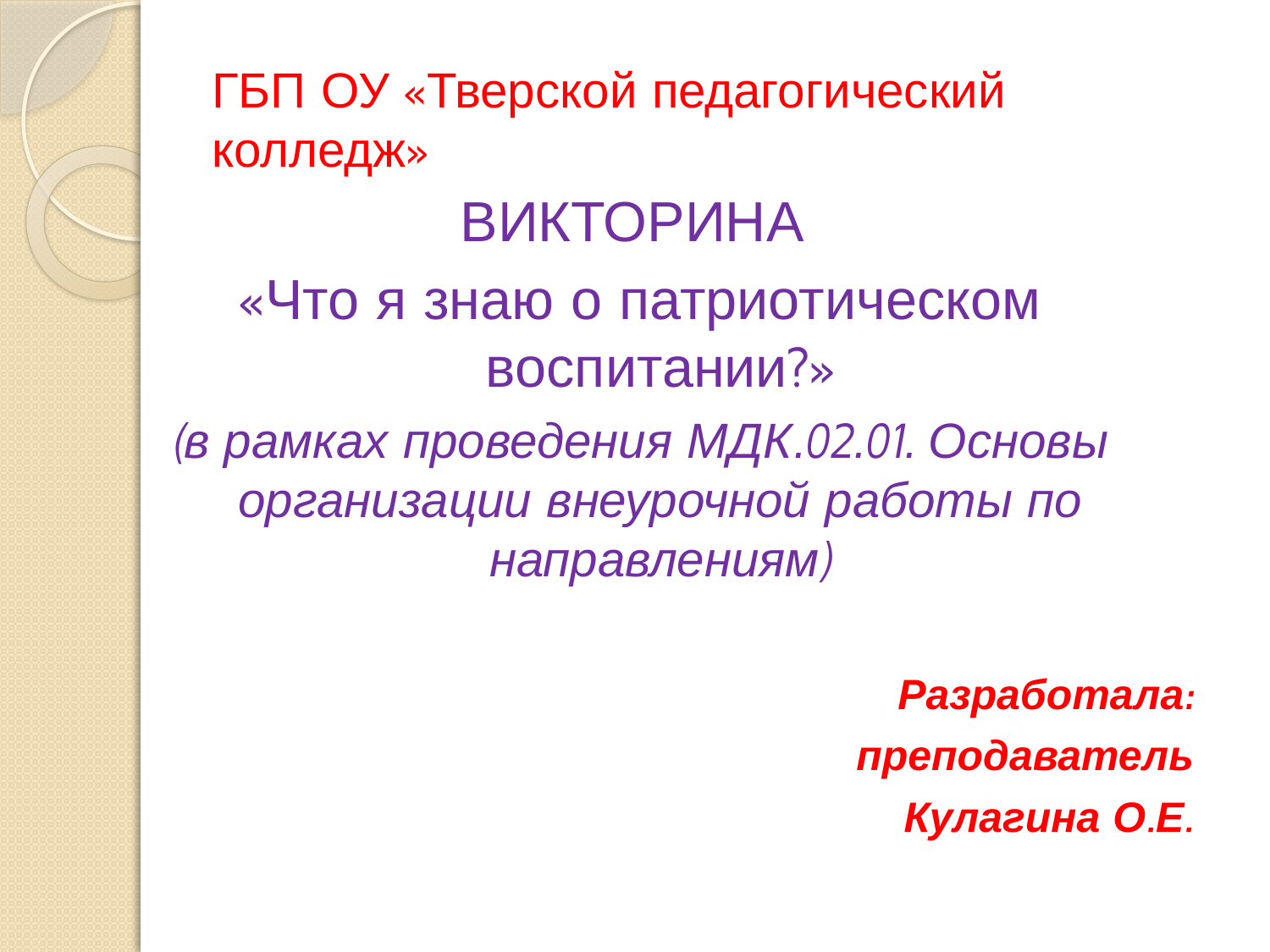

# ГБП ОУ «Тверской педагогический колледж»
ВИКТОРИНА
«Что я знаю о патриотическом воспитании?»
(в рамках проведения МДК.02.01. Основы организации внеурочной работы по направлениям)

Разработала:
преподаватель
 Кулагина О.Е.